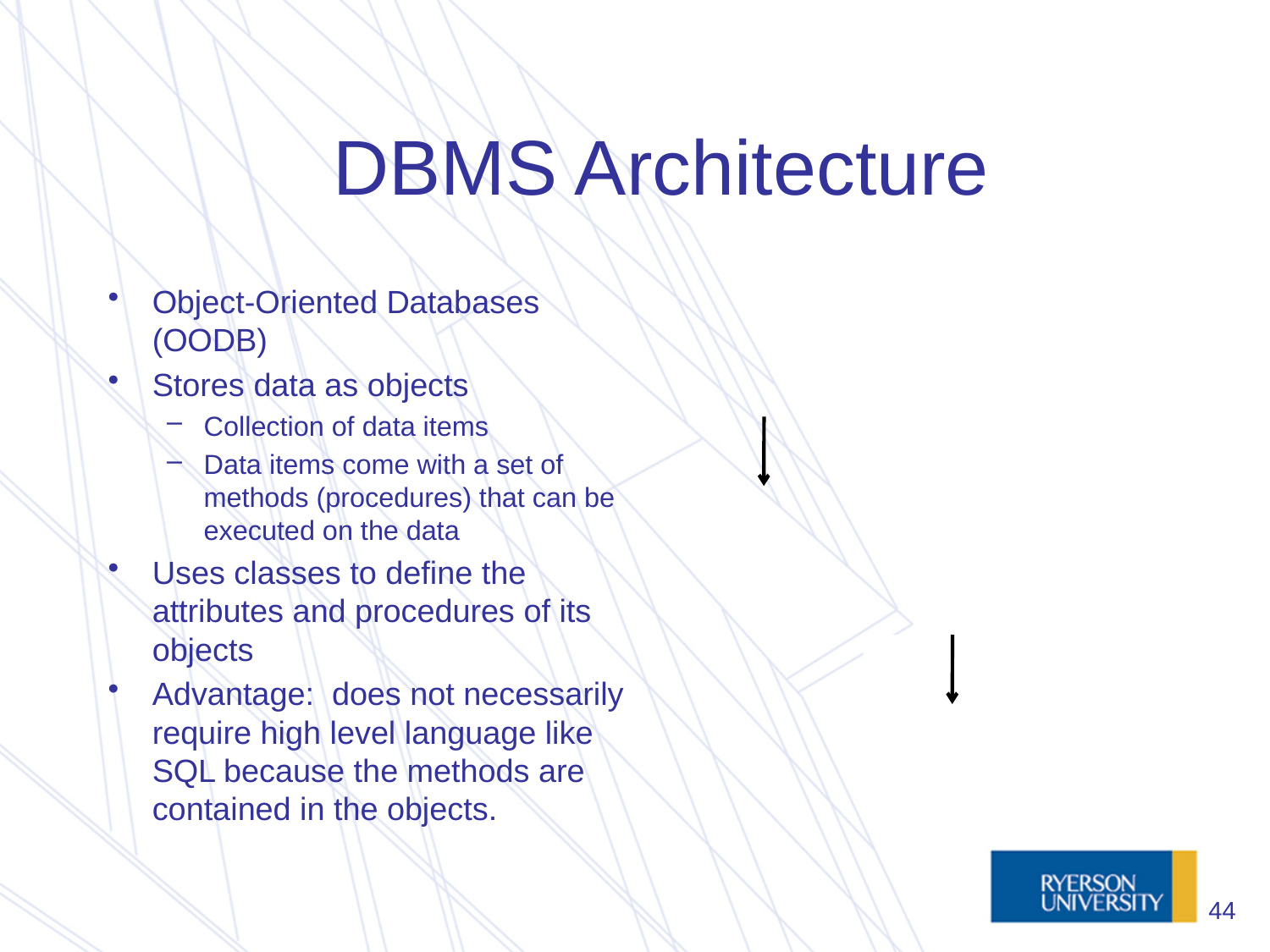

# DBMS Architecture
Object-Oriented Databases (OODB)
Stores data as objects
Collection of data items
Data items come with a set of methods (procedures) that can be executed on the data
Uses classes to define the attributes and procedures of its objects
Advantage:  does not necessarily require high level language like SQL because the methods are contained in the objects.

44